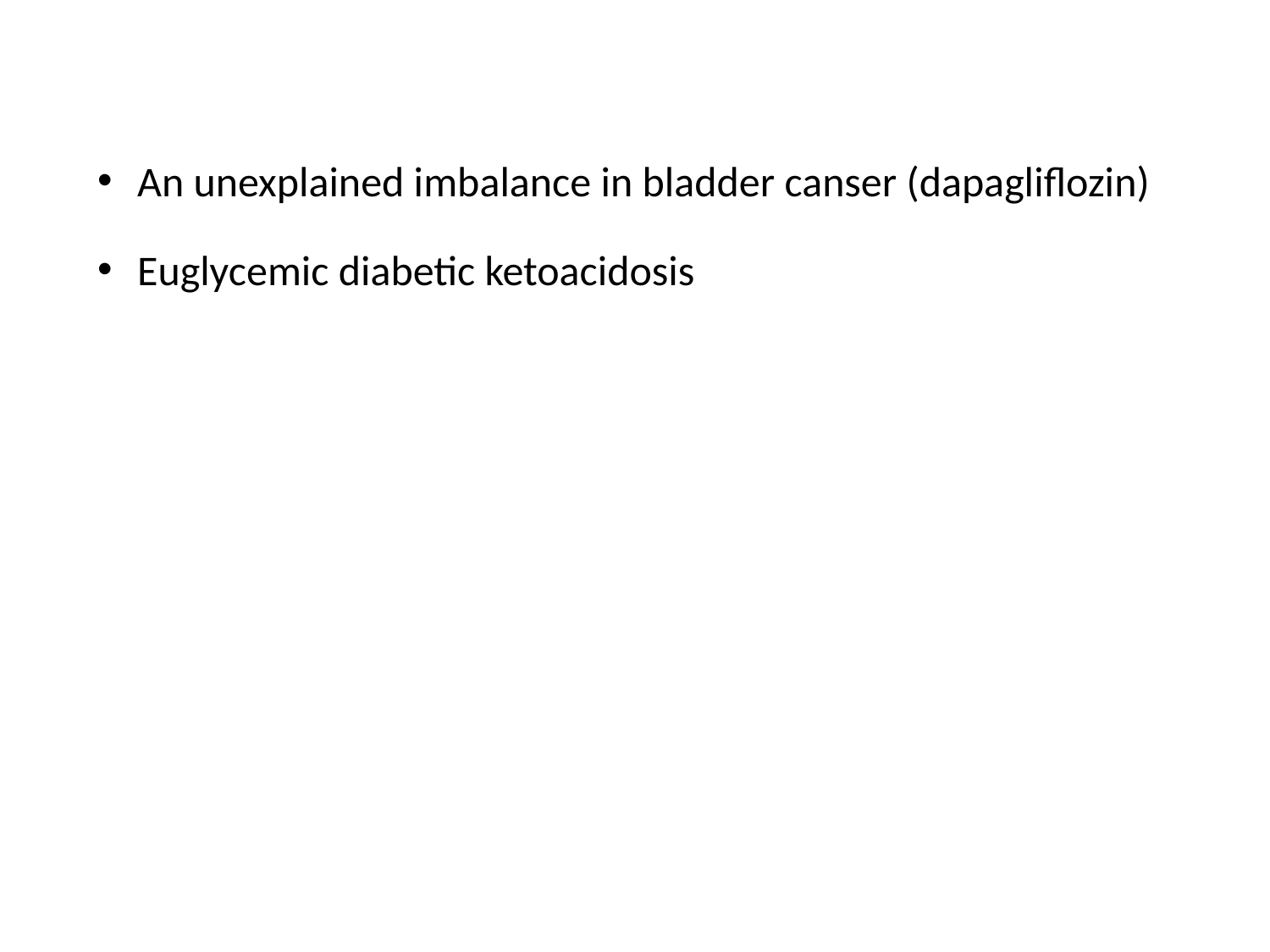

An unexplained imbalance in bladder canser (dapagliflozin)

Euglycemic diabetic ketoacidosis